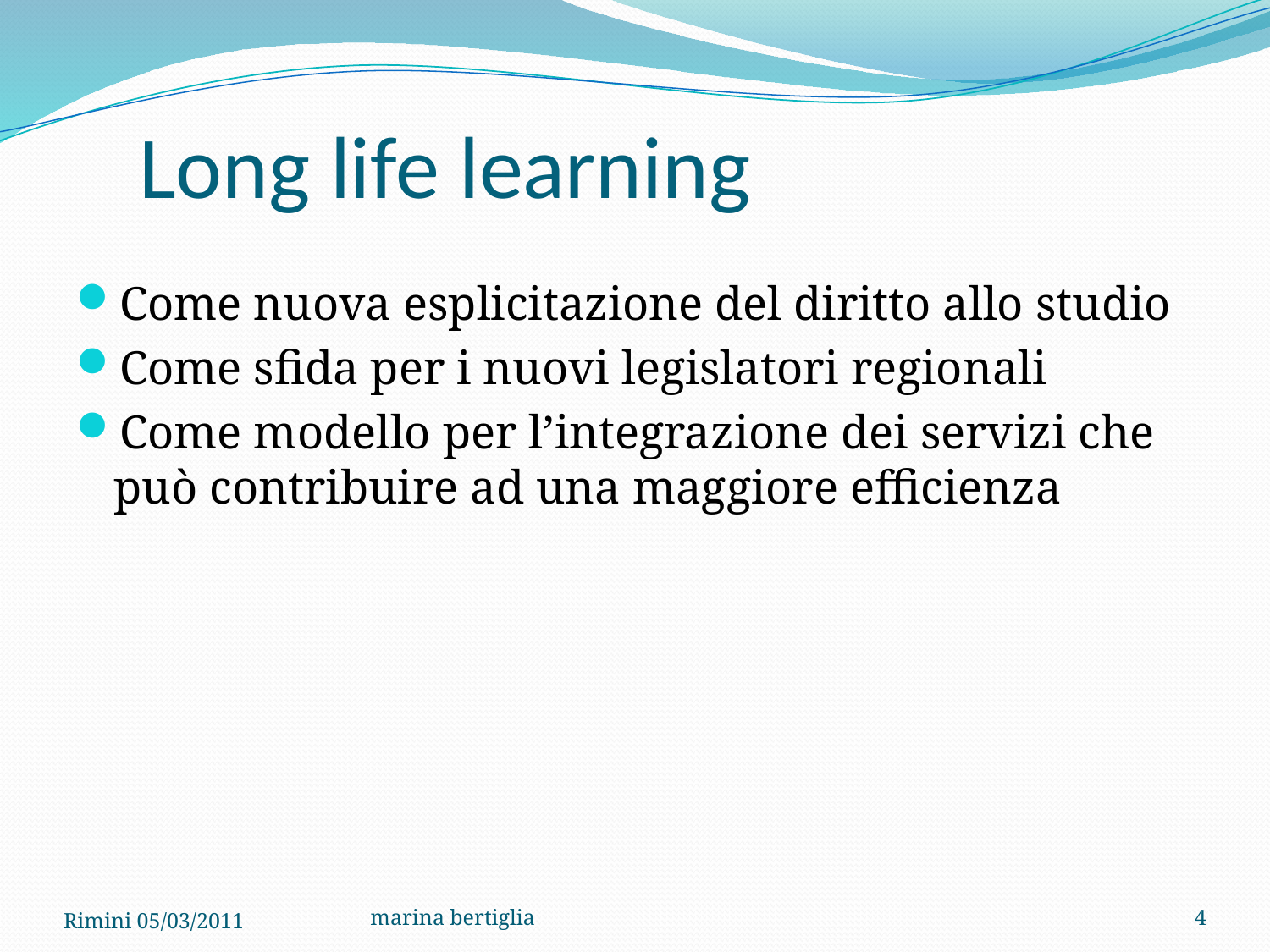

# Long life learning
Come nuova esplicitazione del diritto allo studio
Come sfida per i nuovi legislatori regionali
Come modello per l’integrazione dei servizi che può contribuire ad una maggiore efficienza

Rimini 05/03/2011
marina bertiglia
4